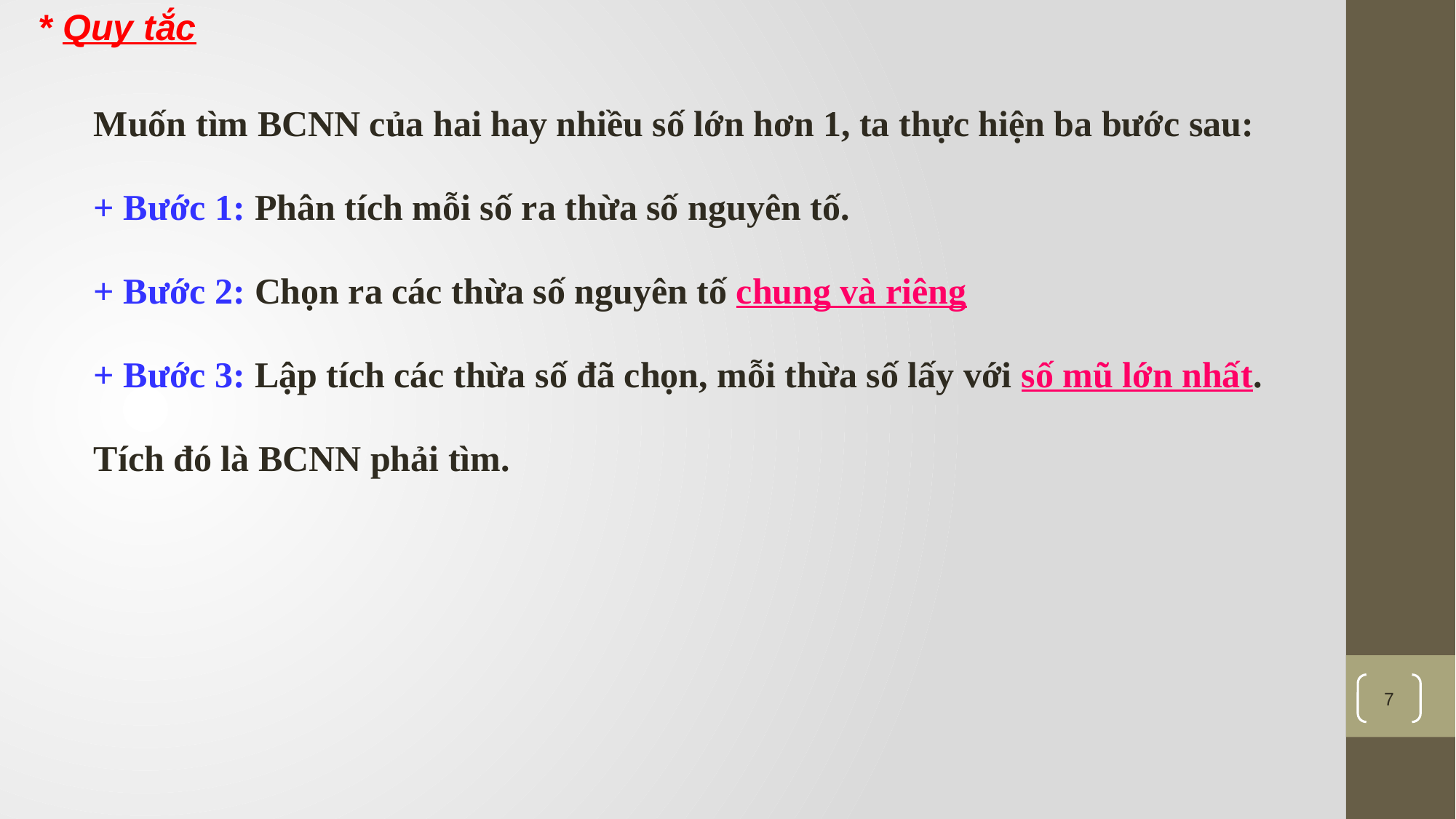

* Quy tắc
Muốn tìm BCNN của hai hay nhiều số lớn hơn 1, ta thực hiện ba bước sau:
+ Bước 1: Phân tích mỗi số ra thừa số nguyên tố.
+ Bước 2: Chọn ra các thừa số nguyên tố chung và riêng
+ Bước 3: Lập tích các thừa số đã chọn, mỗi thừa số lấy với số mũ lớn nhất.
Tích đó là BCNN phải tìm.
7